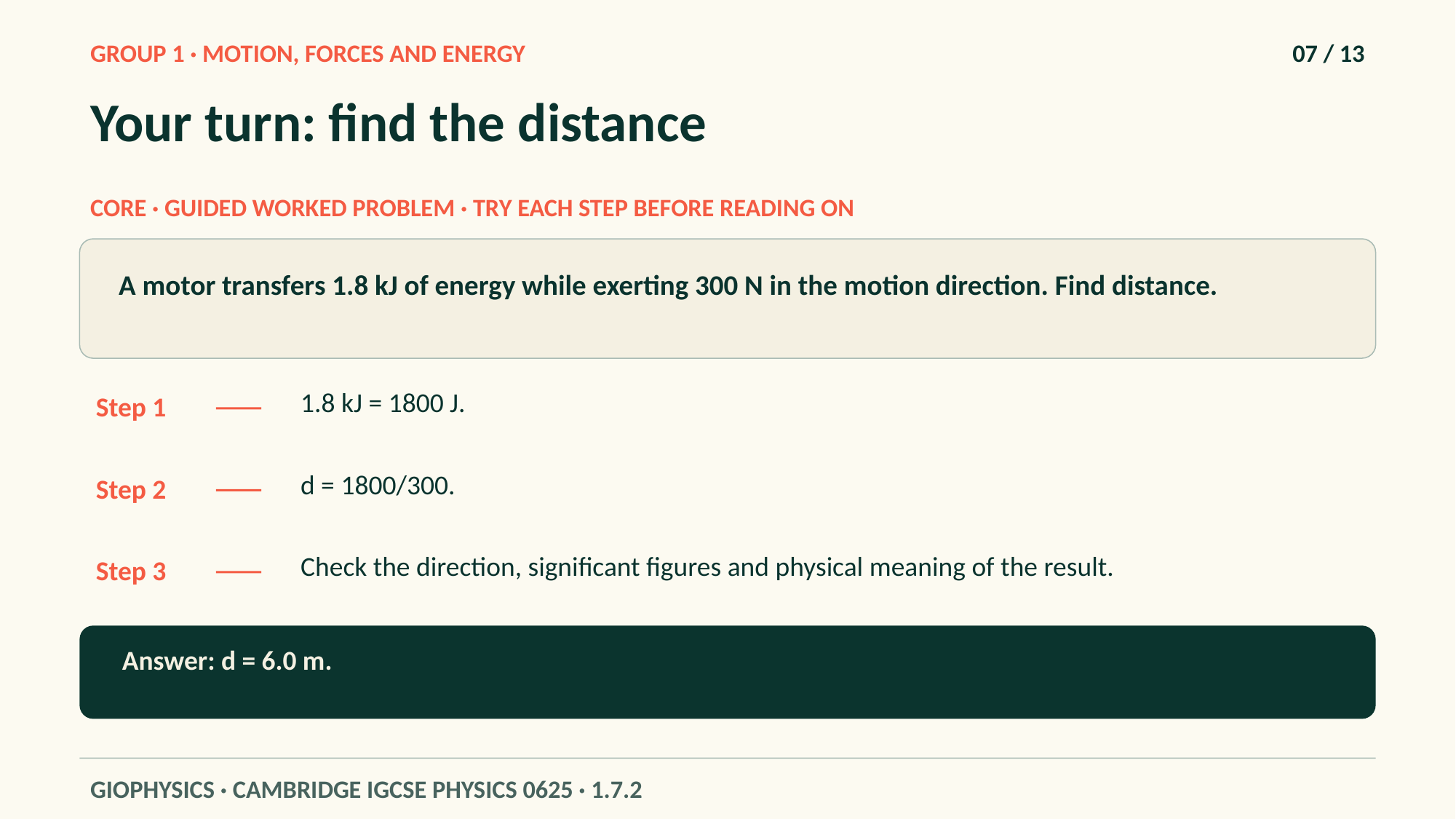

GROUP 1 · MOTION, FORCES AND ENERGY
07 / 13
Your turn: find the distance
CORE · GUIDED WORKED PROBLEM · TRY EACH STEP BEFORE READING ON

A motor transfers 1.8 kJ of energy while exerting 300 N in the motion direction. Find distance.
1.8 kJ = 1800 J.
Step 1

d = 1800/300.
Step 2

Check the direction, significant figures and physical meaning of the result.
Step 3

Answer: d = 6.0 m.

GIOPHYSICS · CAMBRIDGE IGCSE PHYSICS 0625 · 1.7.2